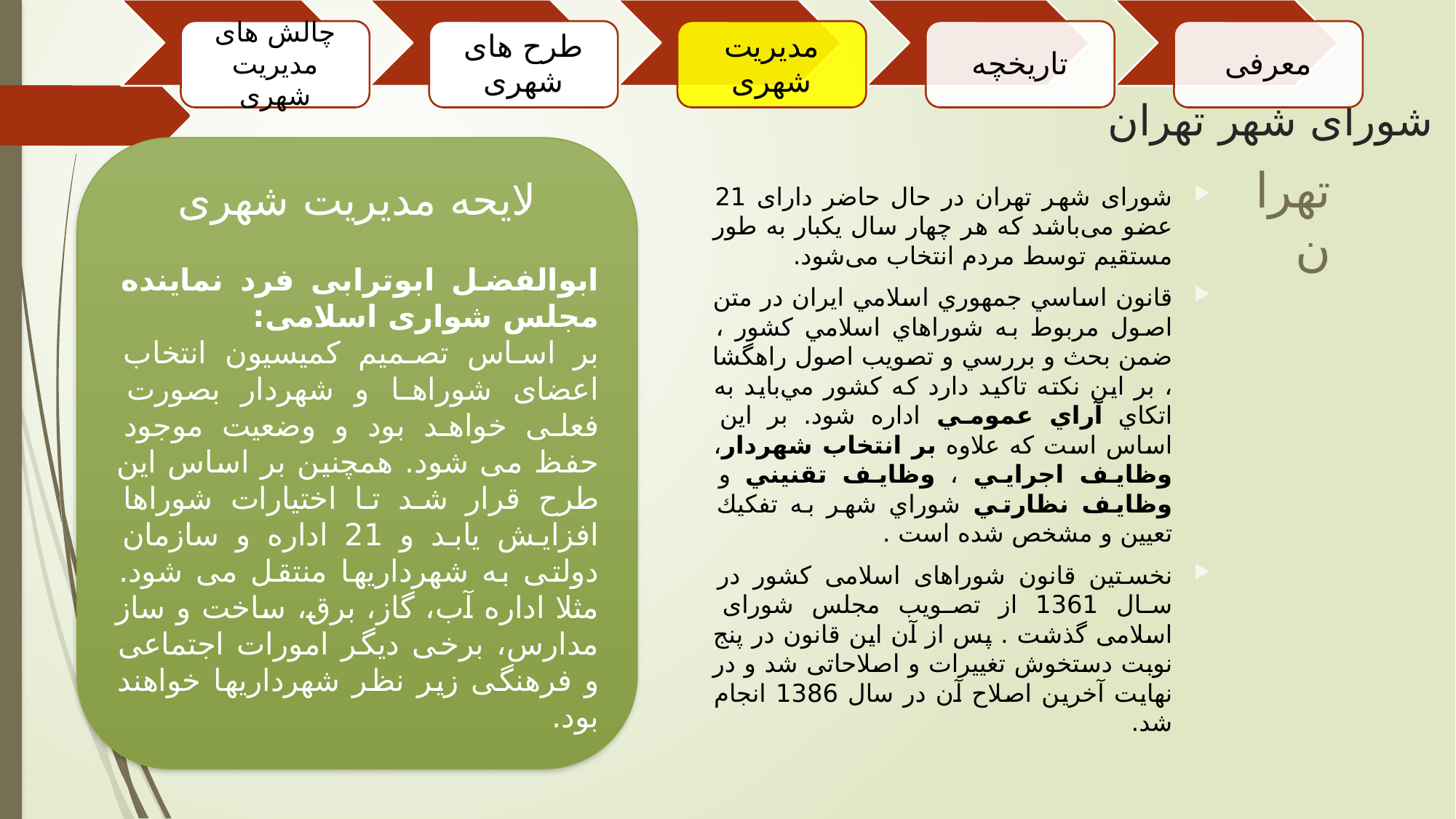

معرفی
تاریخچه
چالش های مدیریت شهری
مدیریت شهری
طرح های شهری
# شورای شهر تهران
لایحه مدیریت شهری

ابوالفضل ابوترابی فرد نماینده مجلس شواری اسلامی:
بر اساس تصمیم کمیسیون انتخاب اعضای شوراها و شهردار بصورت فعلی خواهد بود و وضعیت موجود حفظ می شود. همچنین بر اساس این طرح قرار شد تا اختیارات شوراها افزایش یابد و 21 اداره و سازمان دولتی به شهرداریها منتقل می شود. مثلا اداره آب، گاز، برق، ساخت و ساز مدارس، برخی دیگر امورات اجتماعی و فرهنگی زیر نظر شهرداریها خواهند بود.
تهران
شورای شهر تهران در حال حاضر دارای 21 عضو می‌باشد که هر چهار سال یکبار به طور مستقیم توسط مردم انتخاب می‌شود.
قانون اساسي جمهوري اسلامي ايران در متن اصول مربوط به شوراهاي اسلامي كشور ، ضمن بحث و بررسي و تصويب اصول راهگشا ، بر اين نكته تاكيد دارد كه كشور مي‌بايد به اتكاي آراي عمومي اداره شود. بر اين اساس است كه علاوه بر انتخاب شهردار، وظايف اجرايي ، وظايف تقنيني و وظايف نظارتي شوراي شهر به تفكيك تعيين و مشخص شده است .
نخستین قانون شوراهای اسلامی کشور در سال 1361 از تصویب مجلس شورای اسلامی گذشت . پس از آن این قانون در پنج نوبت دستخوش تغییرات و اصلاحاتی شد و در نهایت آخرین اصلاح آن در سال 1386 انجام شد.